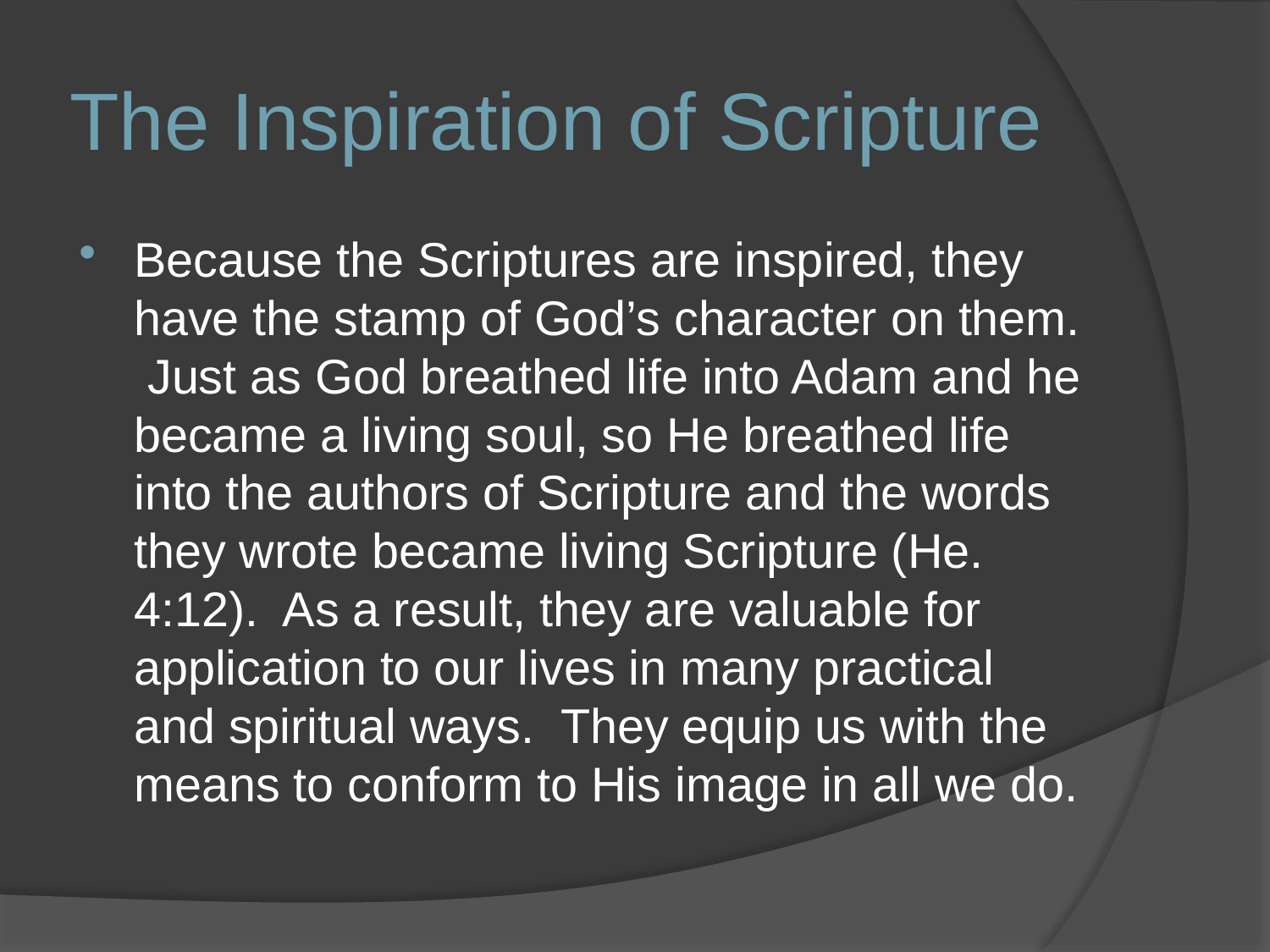

# The Inspiration of Scripture
Because the Scriptures are inspired, they have the stamp of God’s character on them.  Just as God breathed life into Adam and he became a living soul, so He breathed life into the authors of Scripture and the words they wrote became living Scripture (He. 4:12).  As a result, they are valuable for application to our lives in many practical and spiritual ways.  They equip us with the means to conform to His image in all we do.